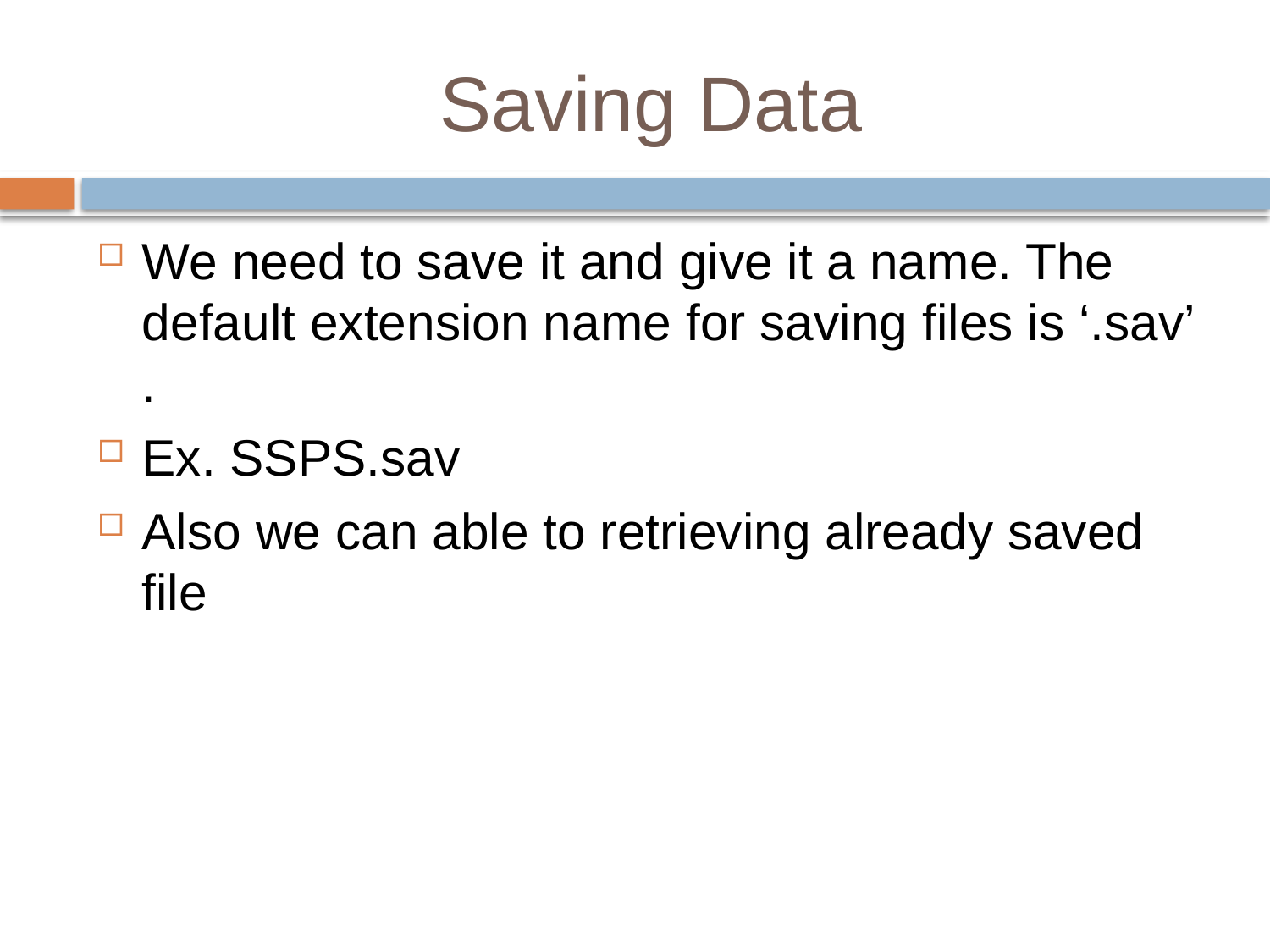

# Saving Data
We need to save it and give it a name. The default extension name for saving files is ‘.sav’ .
Ex. SSPS.sav
Also we can able to retrieving already saved file